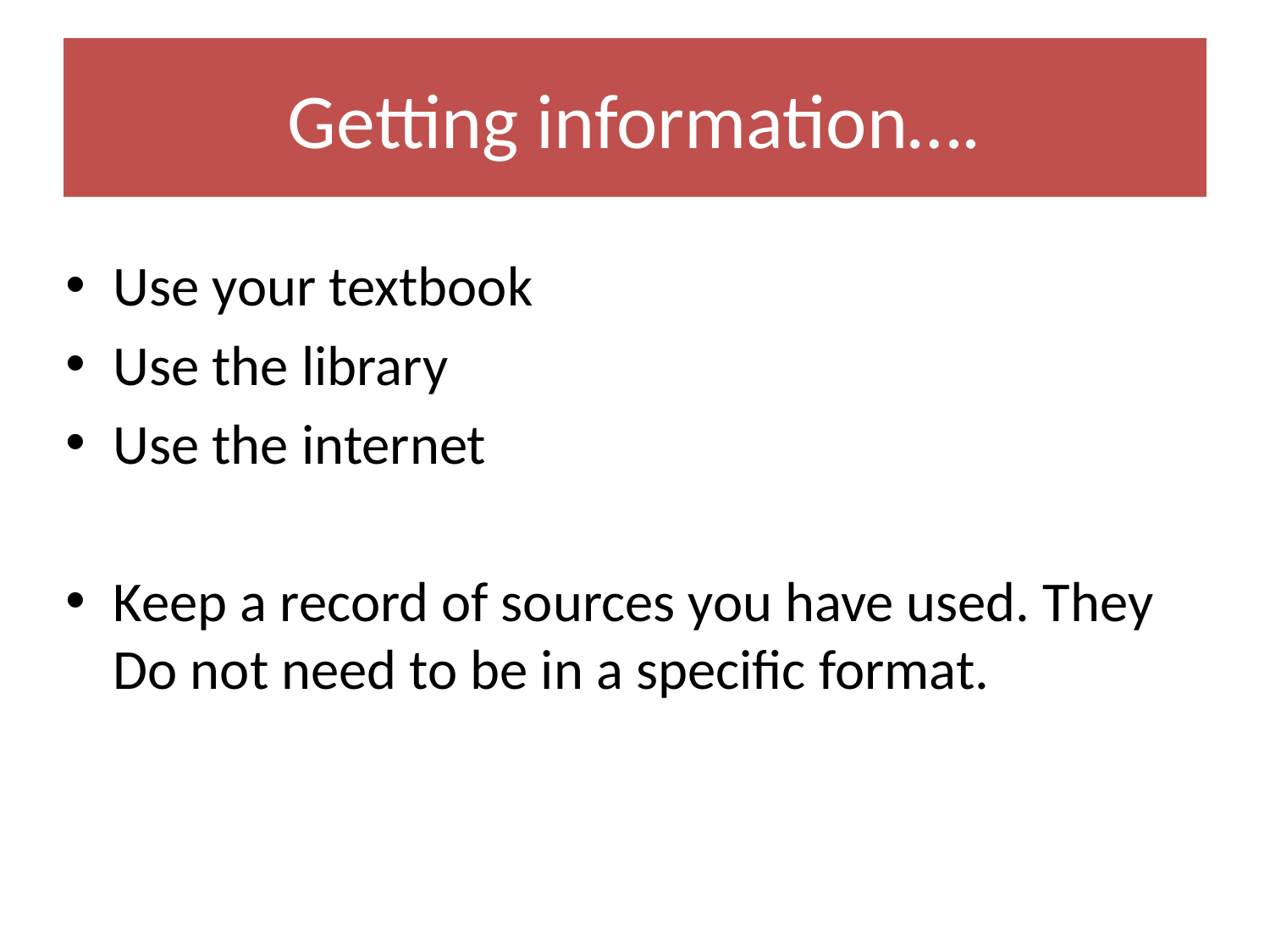

# Getting information….
Use your textbook
Use the library
Use the internet

Keep a record of sources you have used. They Do not need to be in a specific format.